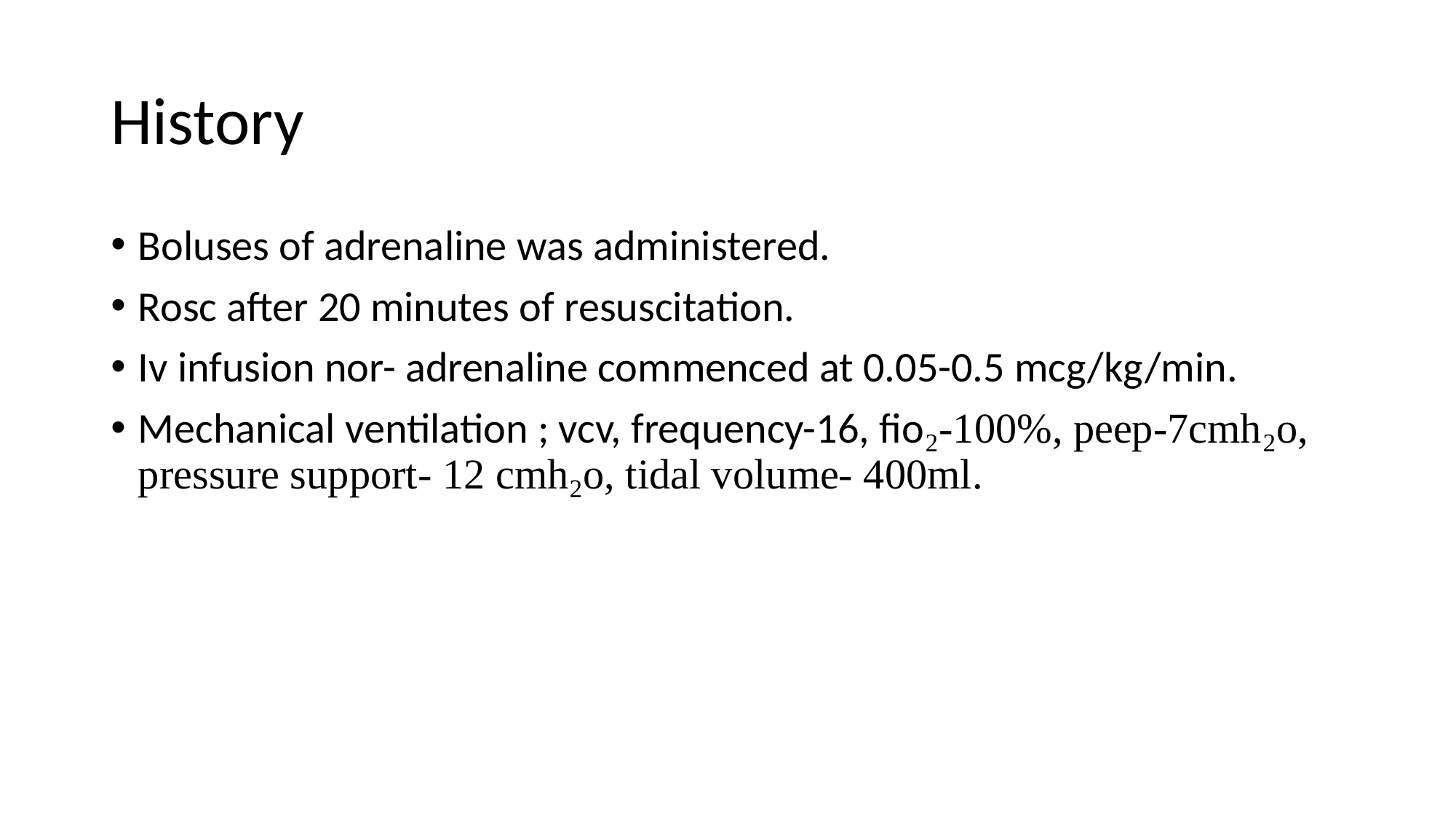

# History
Boluses of adrenaline was administered.
Rosc after 20 minutes of resuscitation.
Iv infusion nor- adrenaline commenced at 0.05-0.5 mcg/kg/min.
Mechanical ventilation ; vcv, frequency-16, fio₂-100%, peep-7cmh₂o, pressure support- 12 cmh₂o, tidal volume- 400ml.